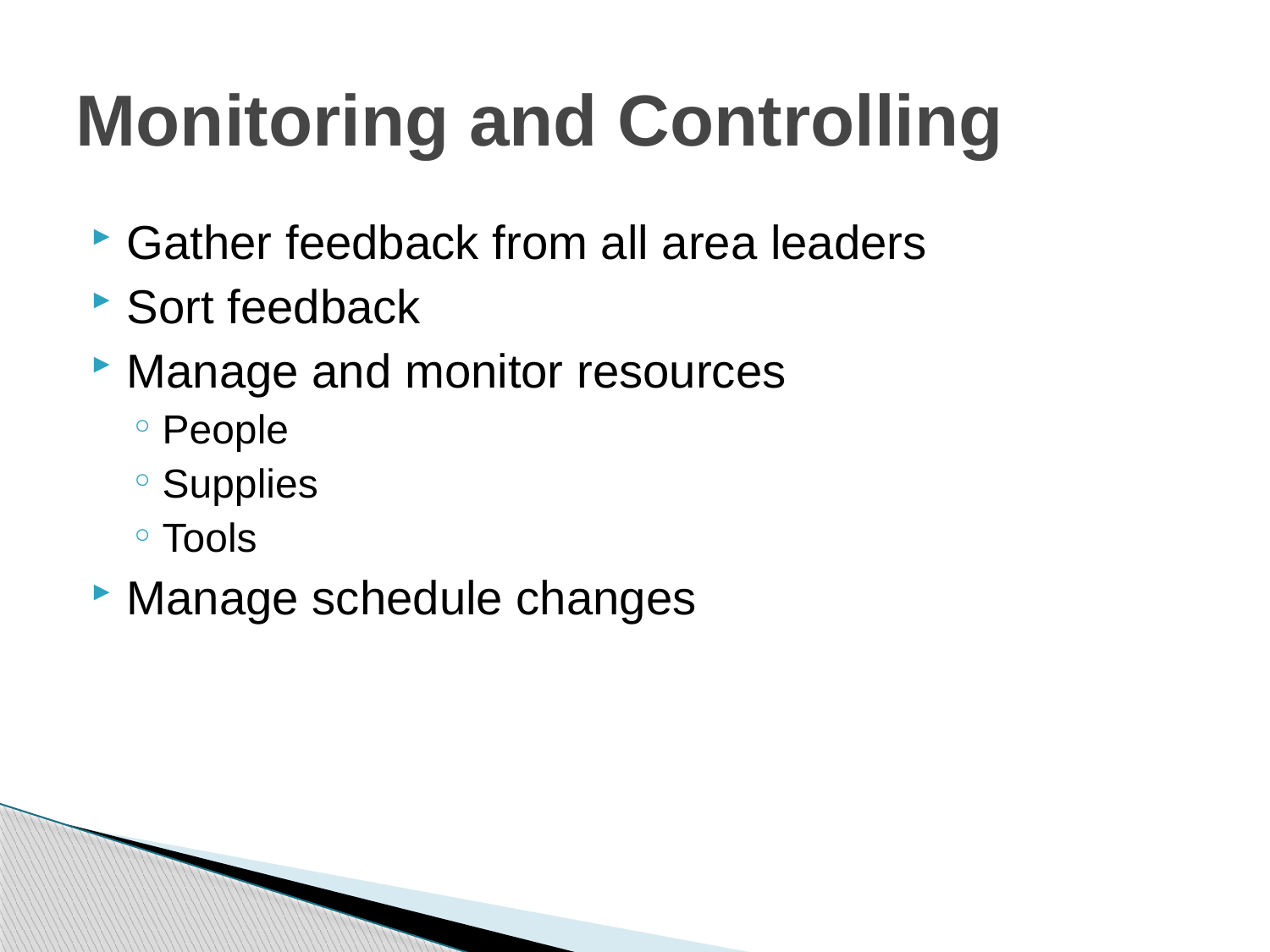

# Monitoring and Controlling
Gather feedback from all area leaders
Sort feedback
Manage and monitor resources
People
Supplies
Tools
Manage schedule changes